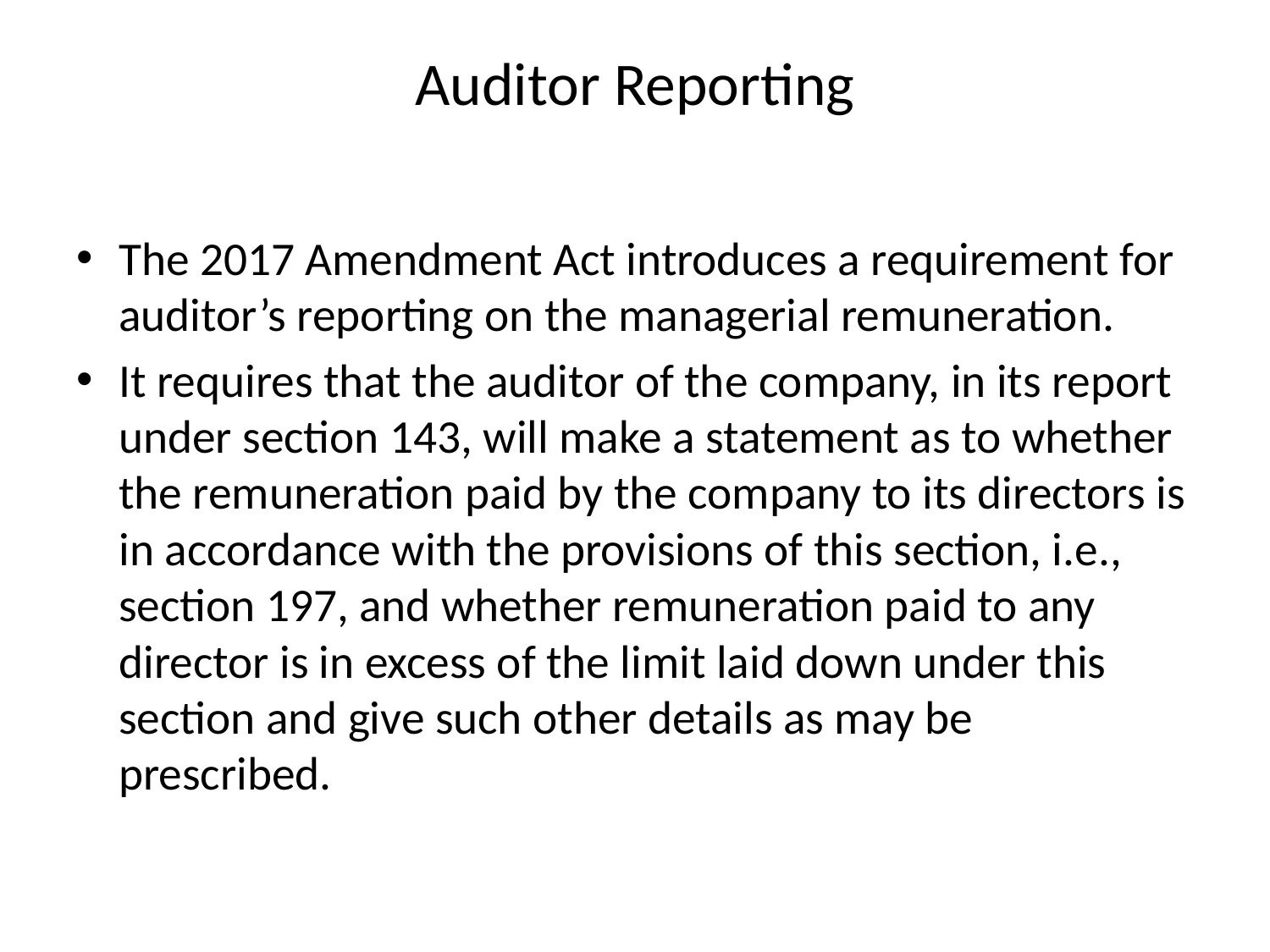

# Auditor Reporting
The 2017 Amendment Act introduces a requirement for auditor’s reporting on the managerial remuneration.
It requires that the auditor of the company, in its report under section 143, will make a statement as to whether the remuneration paid by the company to its directors is in accordance with the provisions of this section, i.e., section 197, and whether remuneration paid to any director is in excess of the limit laid down under this section and give such other details as may be prescribed.